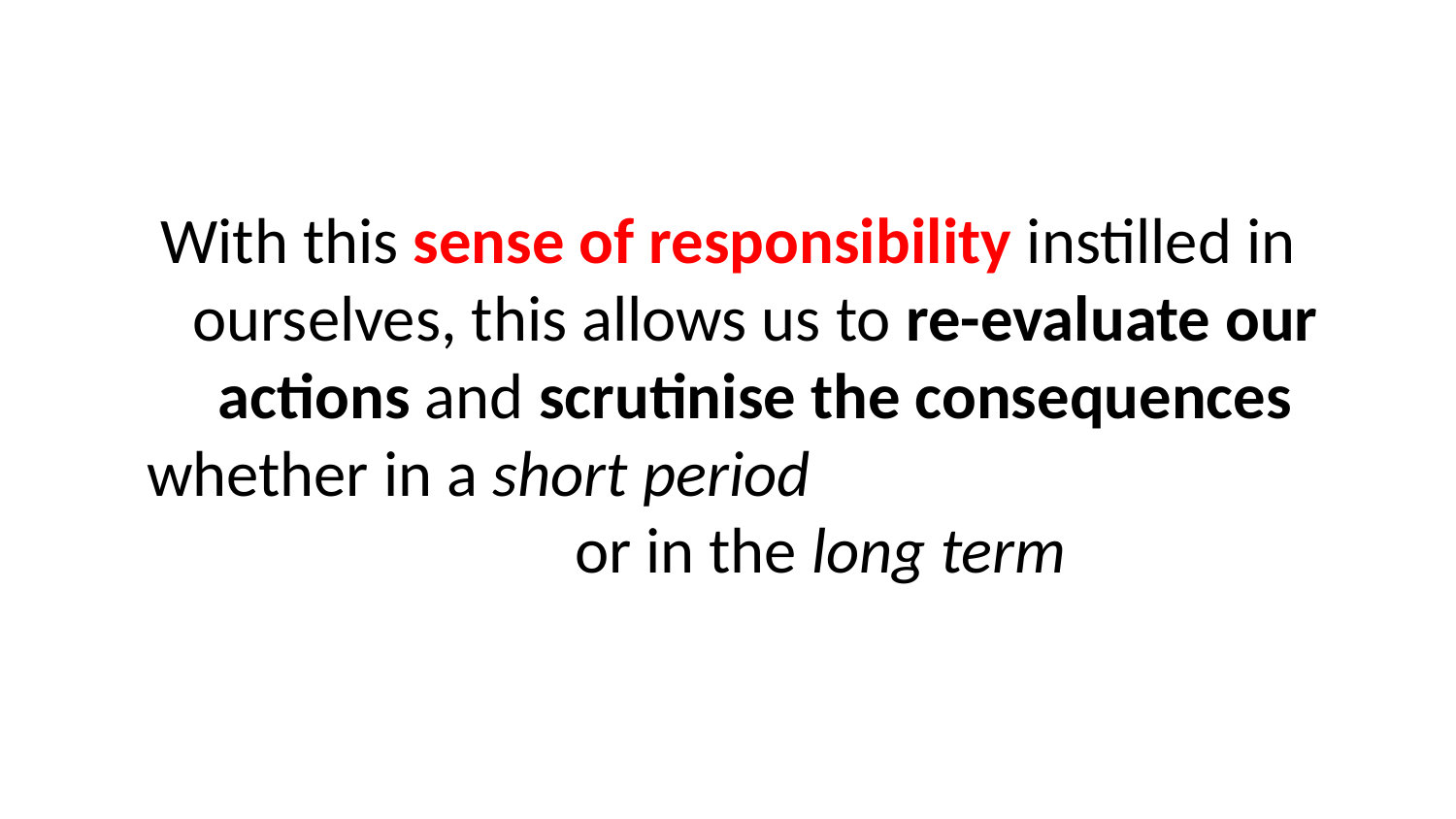

With this sense of responsibility instilled in ourselves, this allows us to re-evaluate our actions and scrutinise the consequences whether in a short period                                                or in the long term